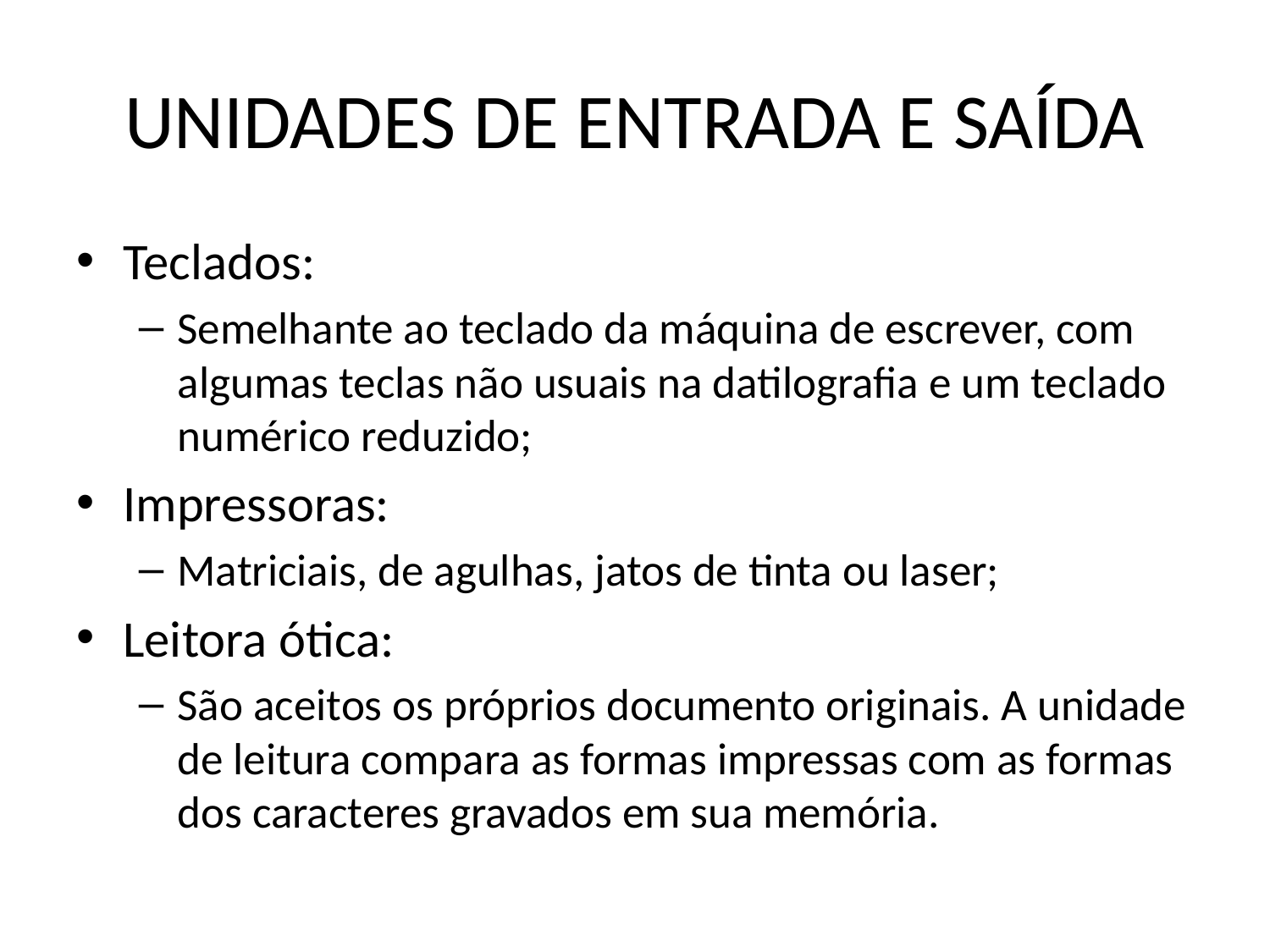

# UNIDADES DE ENTRADA E SAÍDA
Teclados:
Semelhante ao teclado da máquina de escrever, com algumas teclas não usuais na datilografia e um teclado numérico reduzido;
Impressoras:
Matriciais, de agulhas, jatos de tinta ou laser;
Leitora ótica:
São aceitos os próprios documento originais. A unidade de leitura compara as formas impressas com as formas dos caracteres gravados em sua memória.